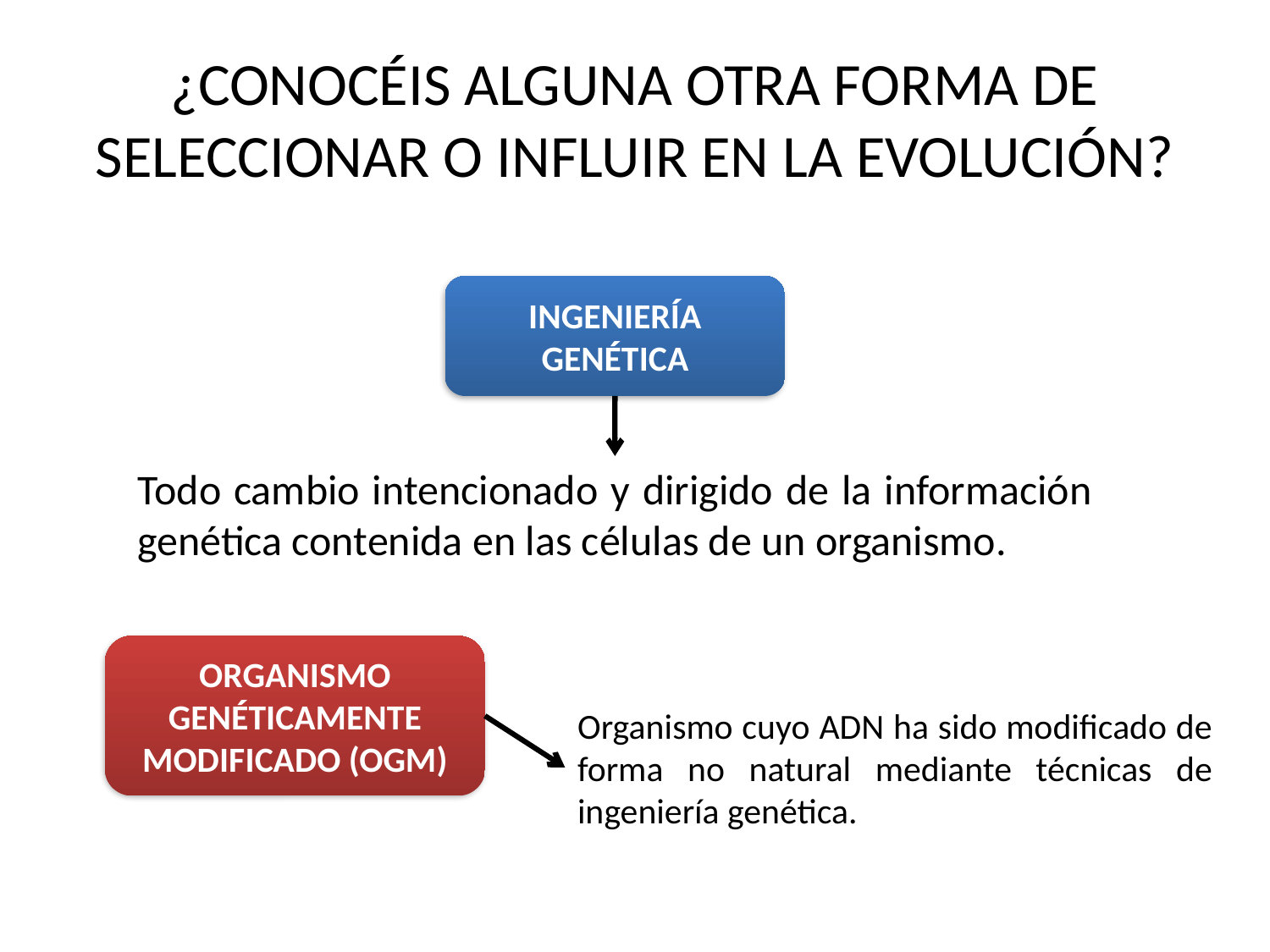

# ¿CONOCÉIS ALGUNA OTRA FORMA DE SELECCIONAR O INFLUIR EN LA EVOLUCIÓN?
INGENIERÍA GENÉTICA
Todo cambio intencionado y dirigido de la información genética contenida en las células de un organismo.
ORGANISMO GENÉTICAMENTE MODIFICADO (OGM)
Organismo cuyo ADN ha sido modificado de forma no natural mediante técnicas de ingeniería genética.